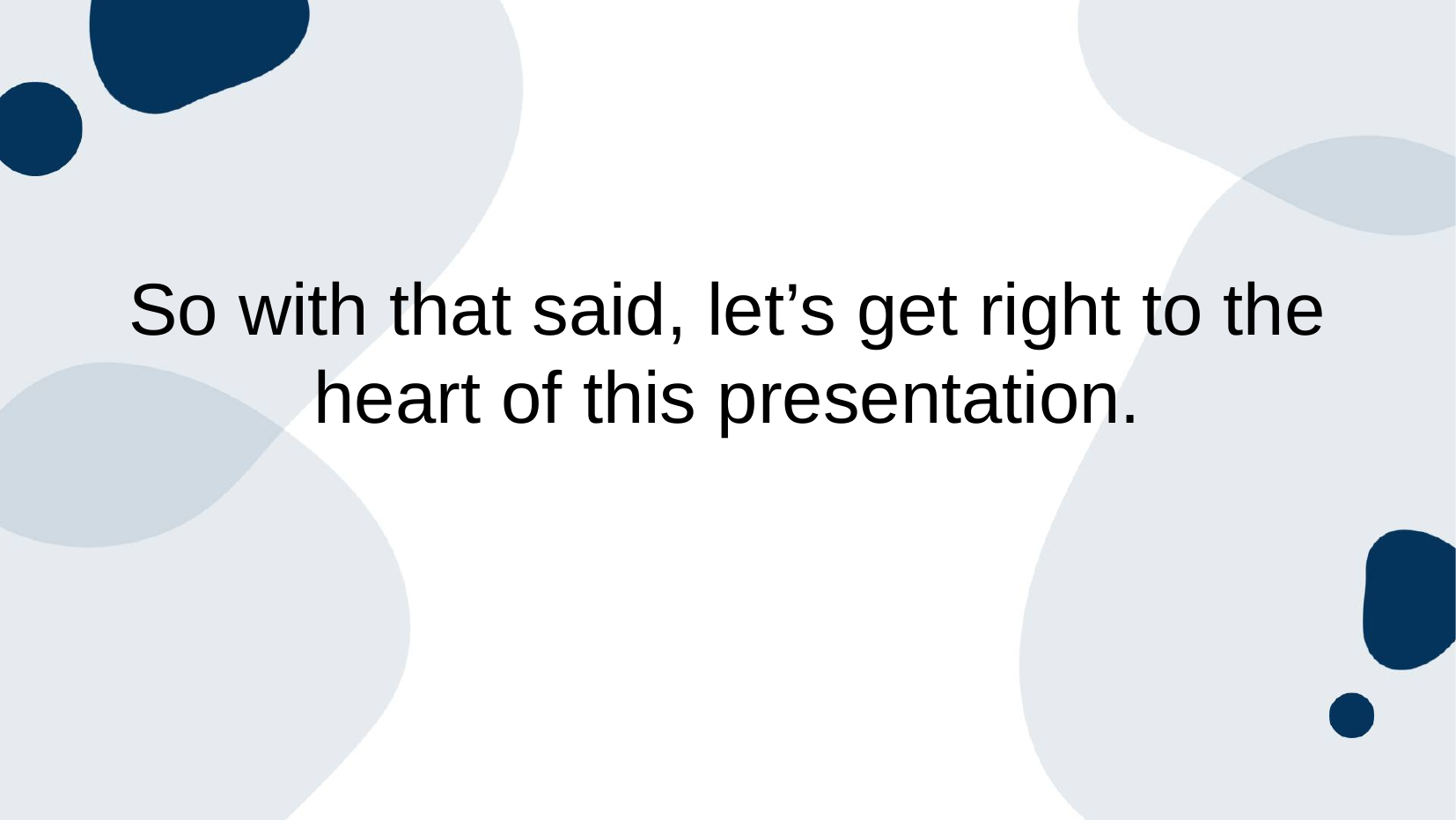

# So with that said, let’s get right to the heart of this presentation.